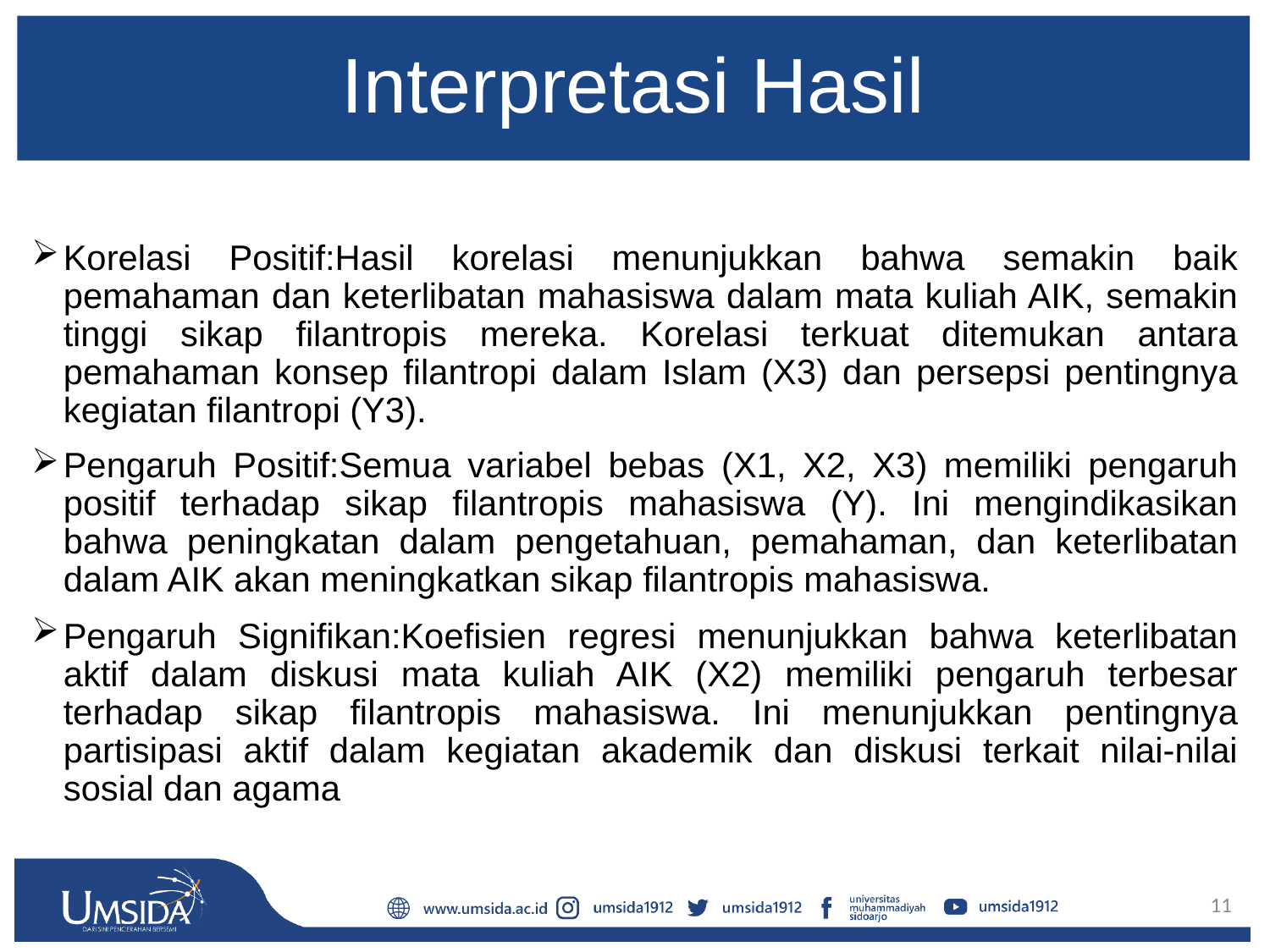

# Interpretasi Hasil
Korelasi Positif:Hasil korelasi menunjukkan bahwa semakin baik pemahaman dan keterlibatan mahasiswa dalam mata kuliah AIK, semakin tinggi sikap filantropis mereka. Korelasi terkuat ditemukan antara pemahaman konsep filantropi dalam Islam (X3) dan persepsi pentingnya kegiatan filantropi (Y3).
Pengaruh Positif:Semua variabel bebas (X1, X2, X3) memiliki pengaruh positif terhadap sikap filantropis mahasiswa (Y). Ini mengindikasikan bahwa peningkatan dalam pengetahuan, pemahaman, dan keterlibatan dalam AIK akan meningkatkan sikap filantropis mahasiswa.
Pengaruh Signifikan:Koefisien regresi menunjukkan bahwa keterlibatan aktif dalam diskusi mata kuliah AIK (X2) memiliki pengaruh terbesar terhadap sikap filantropis mahasiswa. Ini menunjukkan pentingnya partisipasi aktif dalam kegiatan akademik dan diskusi terkait nilai-nilai sosial dan agama